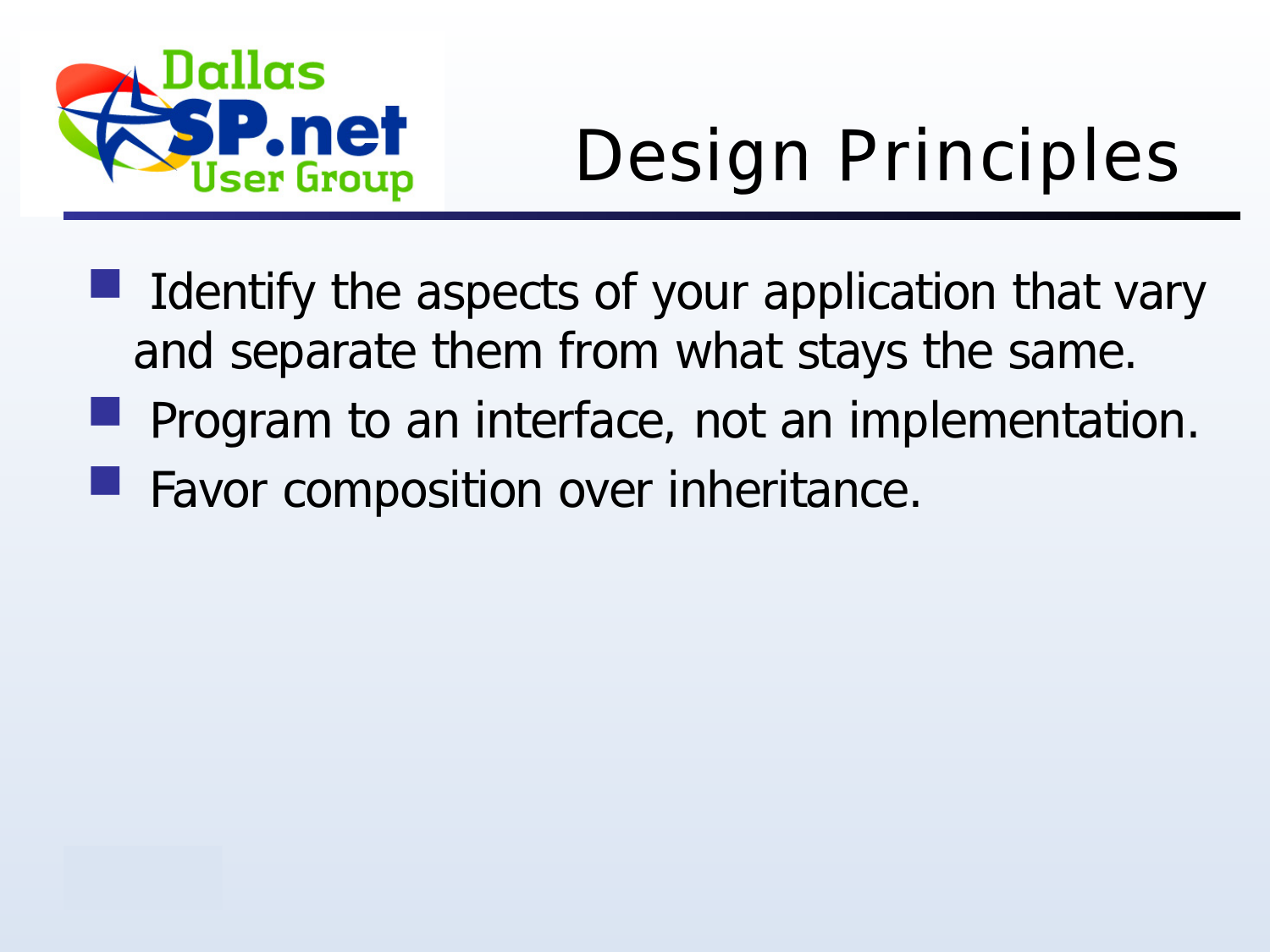

# Design Principles
 Identify the aspects of your application that vary and separate them from what stays the same.
 Program to an interface, not an implementation.
 Favor composition over inheritance.